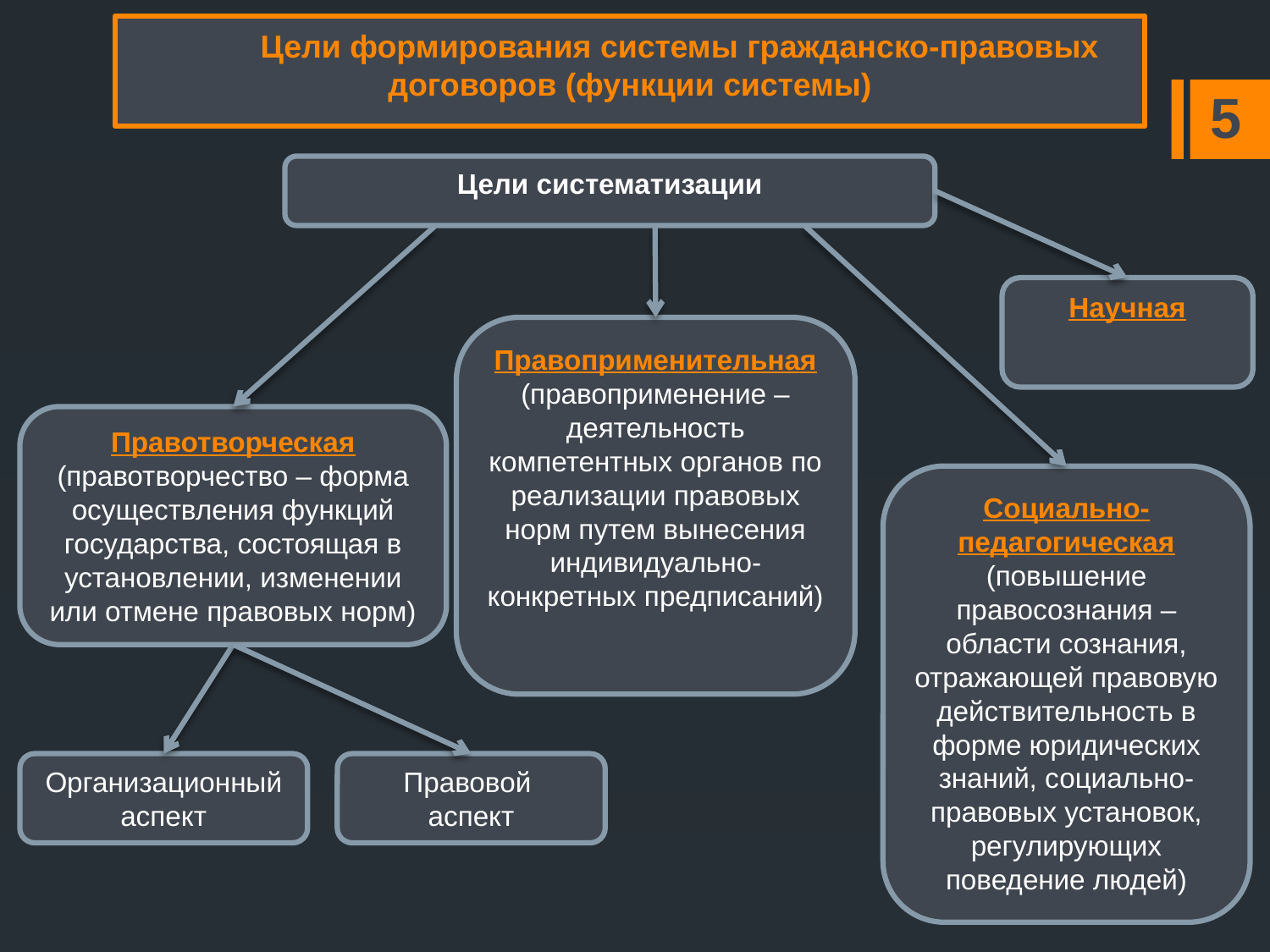

Цели формирования системы гражданско-правовых договоров (функции системы)

 5

Цели систематизации
Научная
Правоприменительная
(правоприменение – деятельность компетентных органов по реализации правовых норм путем вынесения индивидуально-конкретных предписаний)
Правотворческая (правотворчество – форма осуществления функций государства, состоящая в установлении, изменении или отмене правовых норм)
Социально-педагогическая (повышение правосознания – области сознания, отражающей правовую действительность в форме юридических знаний, социально-правовых установок, регулирующих поведение людей)

Организационный аспект
Правовой
аспект